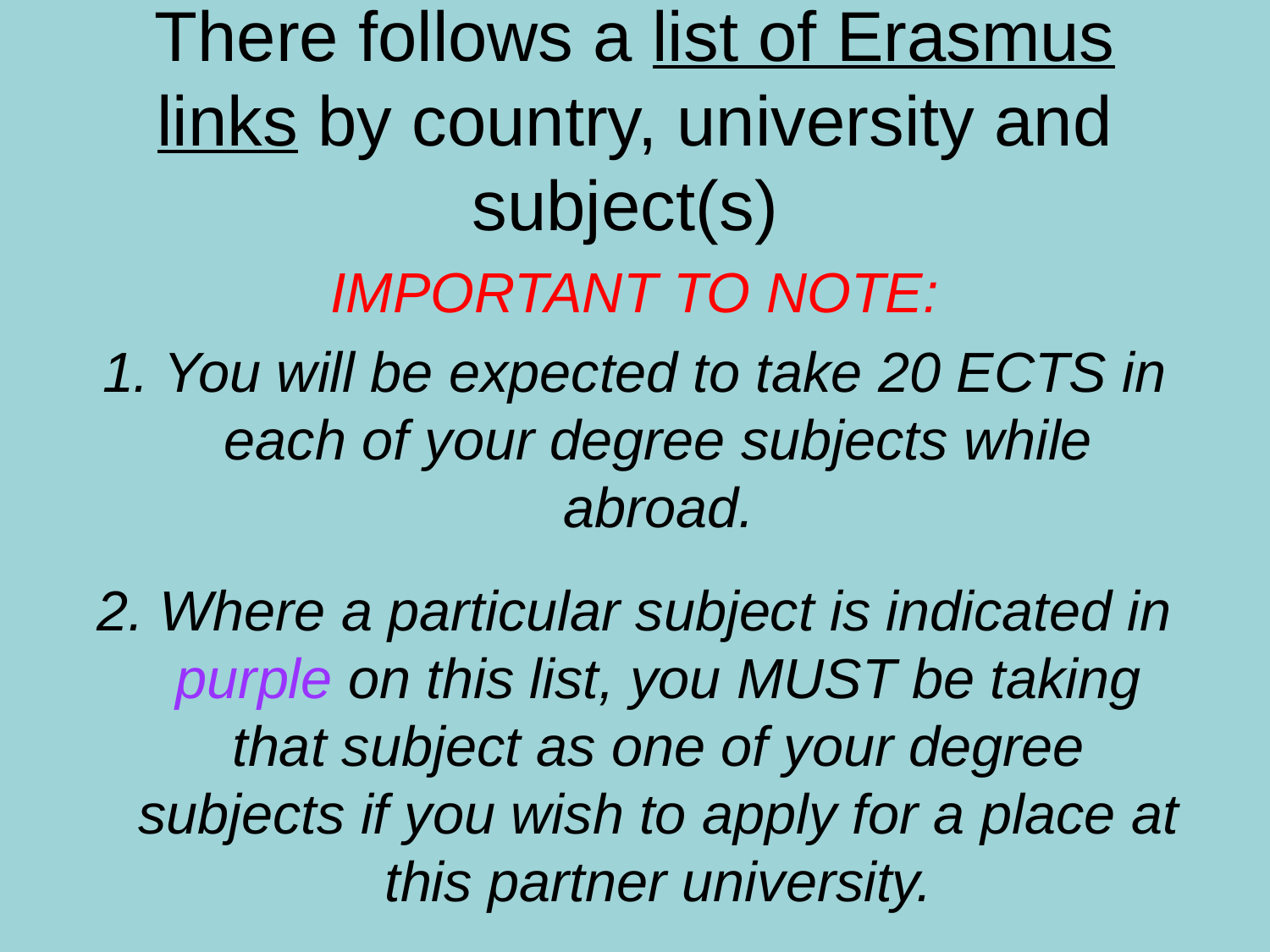

# There follows a list of Erasmus links by country, university and subject(s)

IMPORTANT TO NOTE:
1. You will be expected to take 20 ECTS in each of your degree subjects while abroad.

2. Where a particular subject is indicated in purple on this list, you MUST be taking that subject as one of your degree subjects if you wish to apply for a place at this partner university.